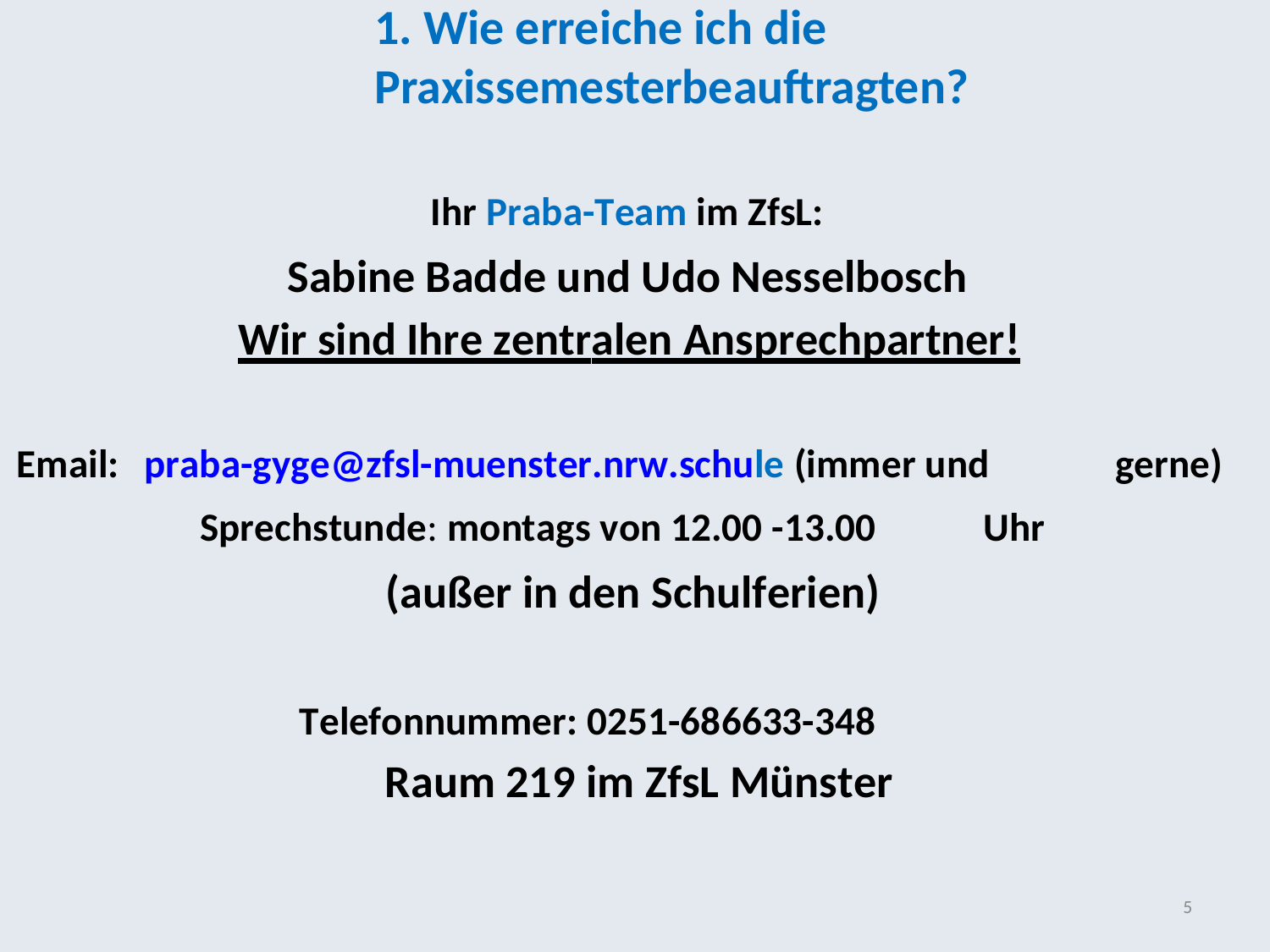

1. Wie erreiche ich die Praxissemesterbeauftragten?
Ihr Praba-Team im ZfsL:
Sabine Badde und Udo Nesselbosch
Wir sind Ihre zentralen Ansprechpartner!

Email:
praba-gyge@zfsl-muenster.nrw.schule (immer und
gerne)
Sprechstunde: montags von 12.00 -13.00
(außer in den Schulferien)
Uhr
Telefonnummer: 0251-686633-348
Raum 219 im ZfsL Münster
5